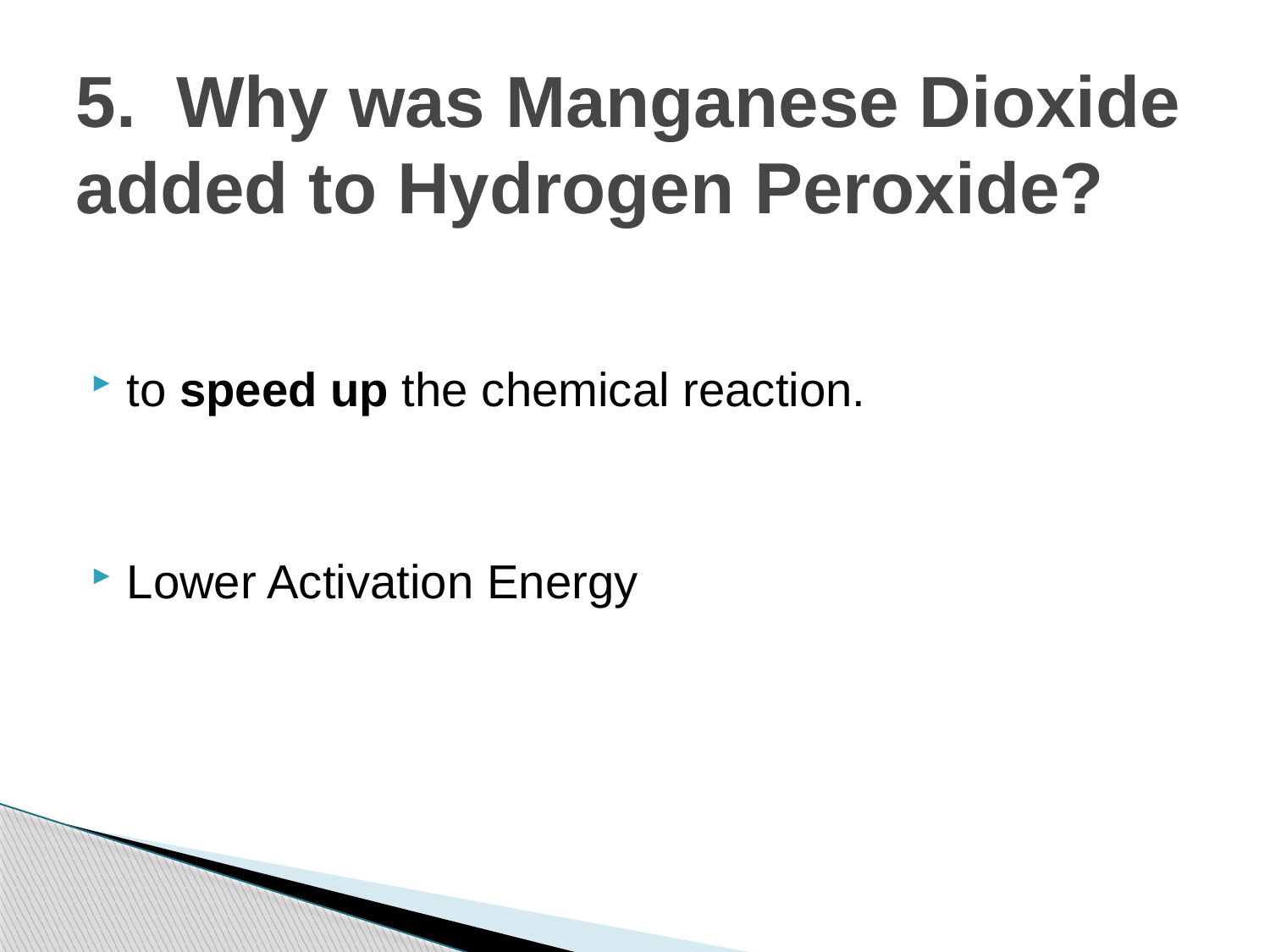

# 5.  Why was Manganese Dioxide added to Hydrogen Peroxide?
to speed up the chemical reaction.

Lower Activation Energy